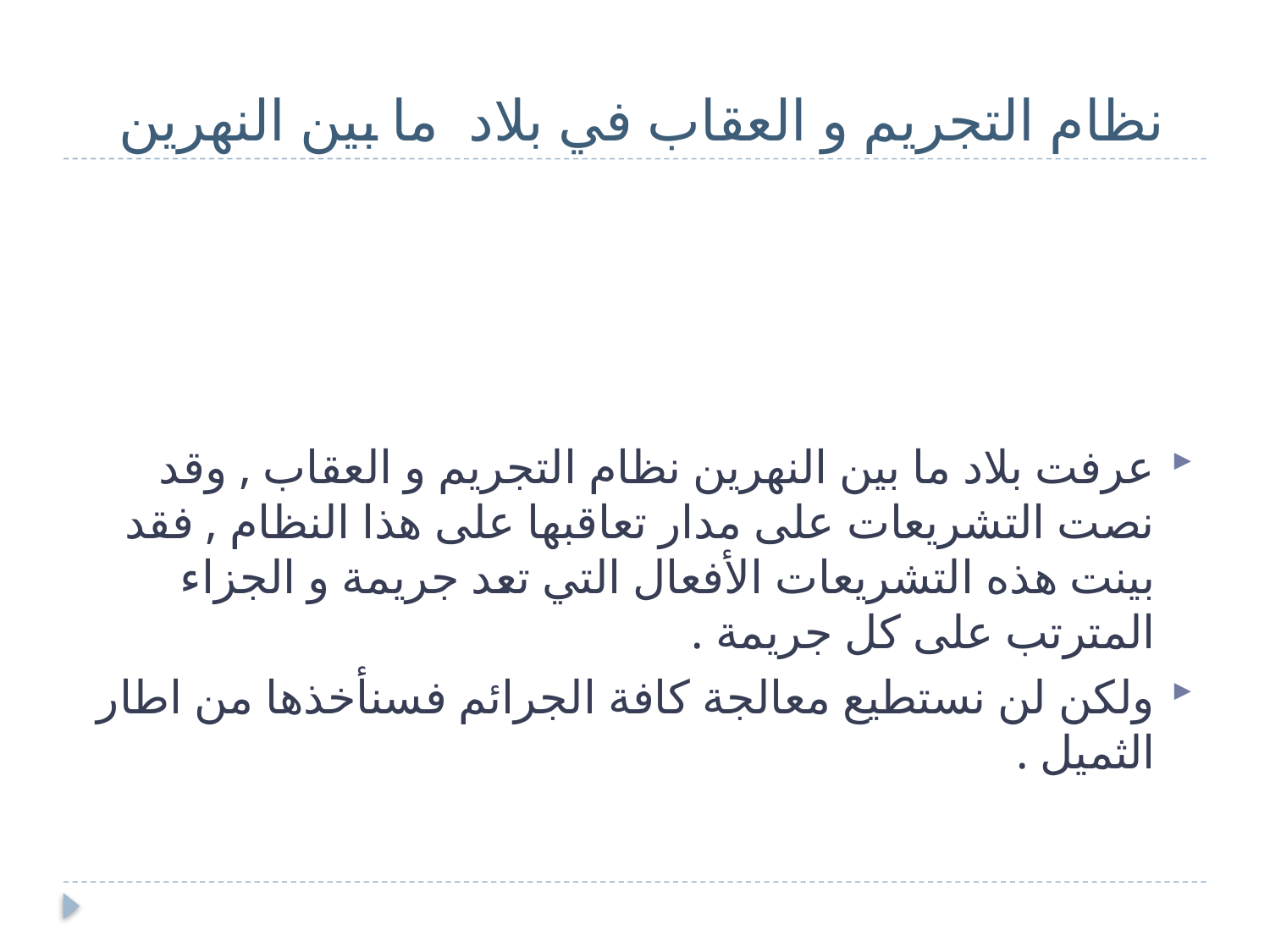

# نظام التجريم و العقاب في بلاد  ما بين النهرين

عرفت بلاد ما بين النهرين نظام التجريم و العقاب , وقد نصت التشريعات على مدار تعاقبها على هذا النظام , فقد بينت هذه التشريعات الأفعال التي تعد جريمة و الجزاء المترتب على كل جريمة .
ولكن لن نستطيع معالجة كافة الجرائم فسنأخذها من اطار الثميل .